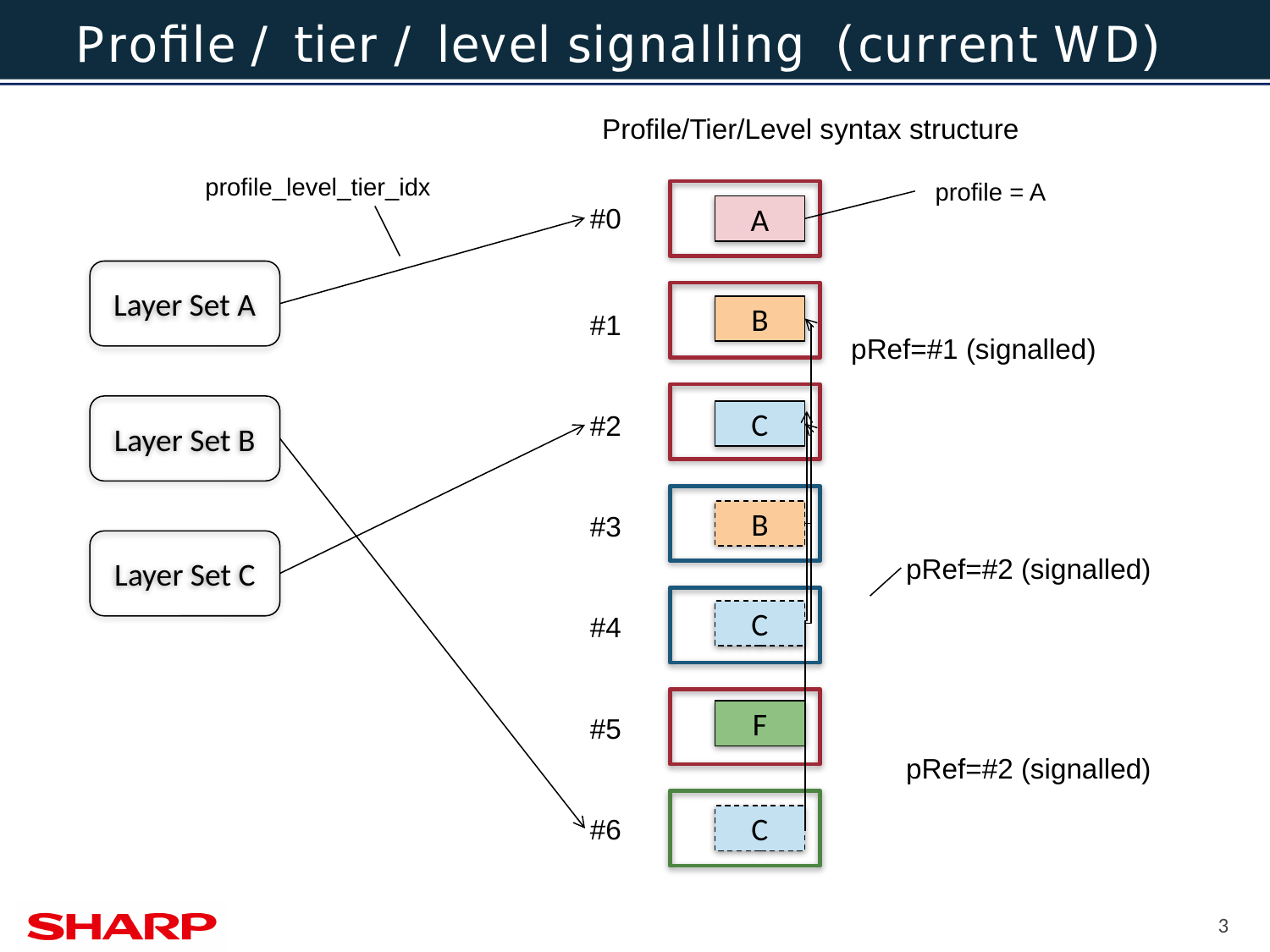

# Profile / tier / level signalling  (current WD)
Profile/Tier/Level syntax structure
profile_level_tier_idx
profile = A

#0
A
Layer Set A

B
#1
pRef=#1 (signalled)

Layer Set B
C
#2

B
#3
Layer Set C
pRef=#2 (signalled)

C
#4

F
#5
pRef=#2 (signalled)

C
#6
3